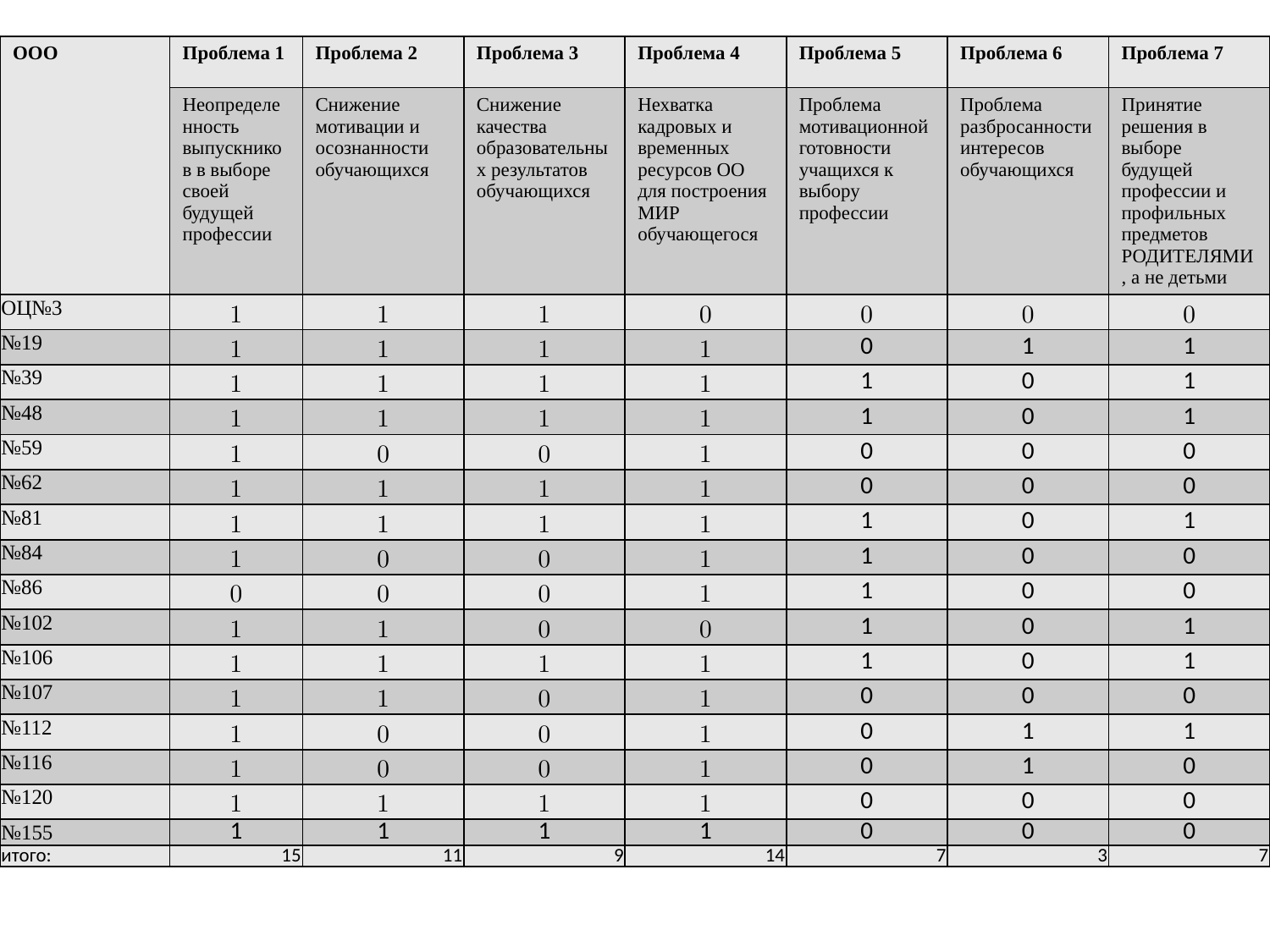

| ООО | Проблема 1 | Проблема 2 | Проблема 3 | Проблема 4 | Проблема 5 | Проблема 6 | Проблема 7 |
| --- | --- | --- | --- | --- | --- | --- | --- |
|  | Неопределенность выпускников в выборе своей будущей профессии | Снижение мотивации и осознанности обучающихся | Снижение качества образовательных результатов обучающихся | Нехватка кадровых и временных ресурсов ОО для построения МИР обучающегося | Проблема мотивационной готовности учащихся к выбору профессии | Проблема разбросанности интересов обучающихся | Принятие решения в выборе будущей профессии и профильных предметов РОДИТЕЛЯМИ, а не детьми |
| ОЦ№3 | 1 | 1 | 1 | 0 | 0 | 0 | 0 |
| №19 | 1 | 1 | 1 | 1 | 0 | 1 | 1 |
| №39 | 1 | 1 | 1 | 1 | 1 | 0 | 1 |
| №48 | 1 | 1 | 1 | 1 | 1 | 0 | 1 |
| №59 | 1 | 0 | 0 | 1 | 0 | 0 | 0 |
| №62 | 1 | 1 | 1 | 1 | 0 | 0 | 0 |
| №81 | 1 | 1 | 1 | 1 | 1 | 0 | 1 |
| №84 | 1 | 0 | 0 | 1 | 1 | 0 | 0 |
| №86 | 0 | 0 | 0 | 1 | 1 | 0 | 0 |
| №102 | 1 | 1 | 0 | 0 | 1 | 0 | 1 |
| №106 | 1 | 1 | 1 | 1 | 1 | 0 | 1 |
| №107 | 1 | 1 | 0 | 1 | 0 | 0 | 0 |
| №112 | 1 | 0 | 0 | 1 | 0 | 1 | 1 |
| №116 | 1 | 0 | 0 | 1 | 0 | 1 | 0 |
| №120 | 1 | 1 | 1 | 1 | 0 | 0 | 0 |
| №155 | 1 | 1 | 1 | 1 | 0 | 0 | 0 |
| итого: | 15 | 11 | 9 | 14 | 7 | 3 | 7 |